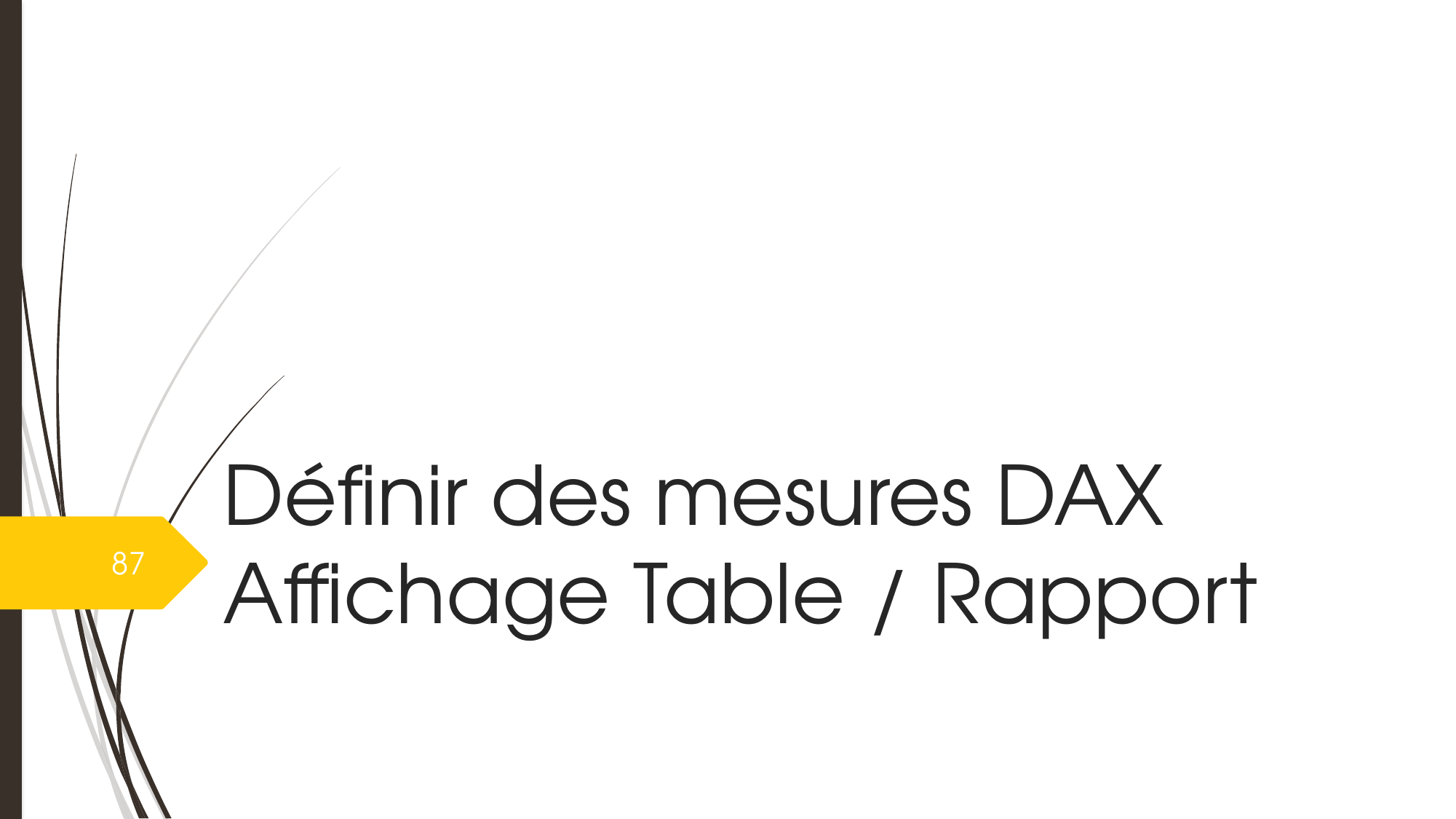

# Définir des mesures DAX Affichage Table / Rapport
87